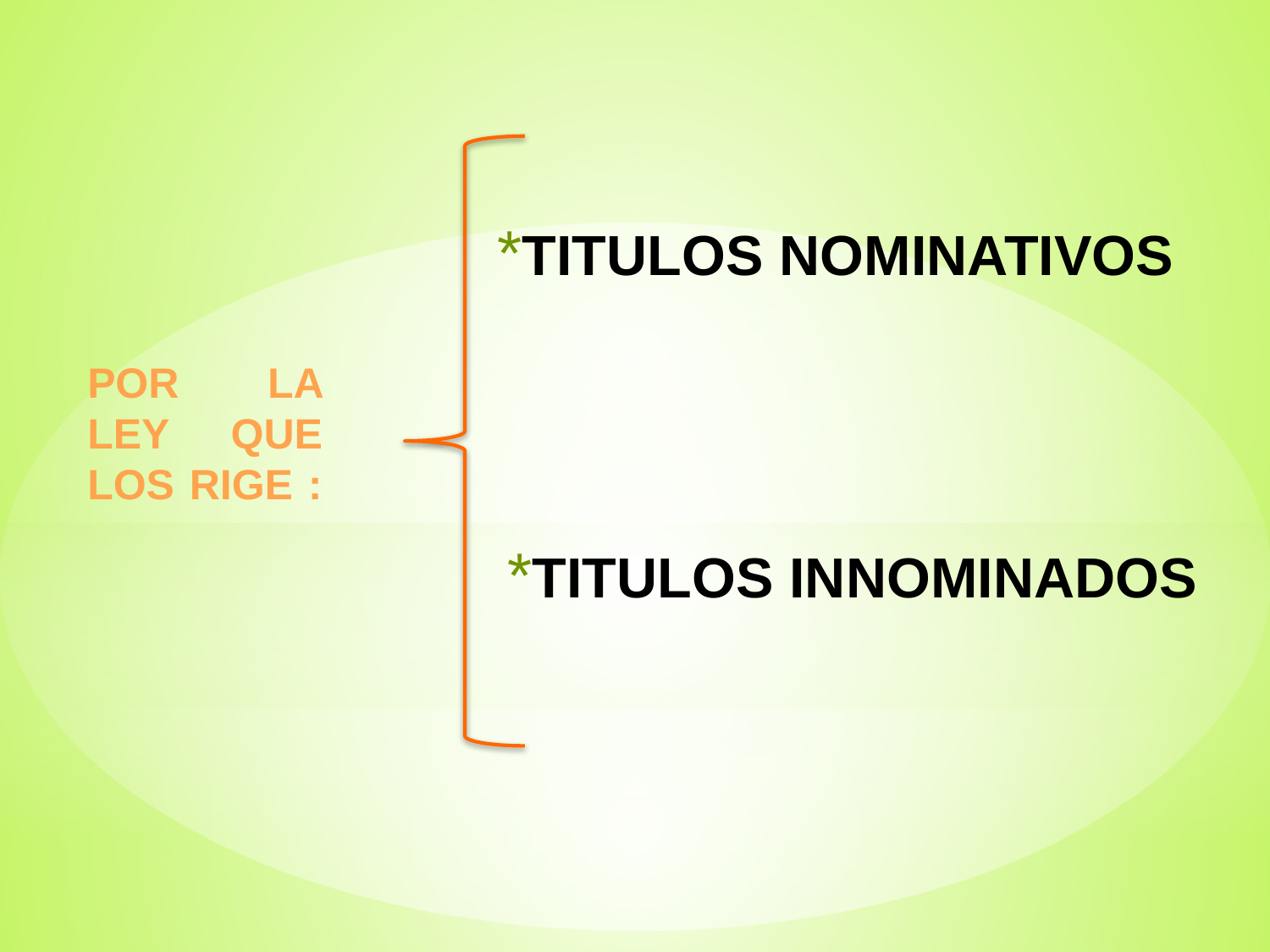

*TITULOS NOMINATIVOS
POR LA LEY QUE LOS RIGE :
*TITULOS INNOMINADOS